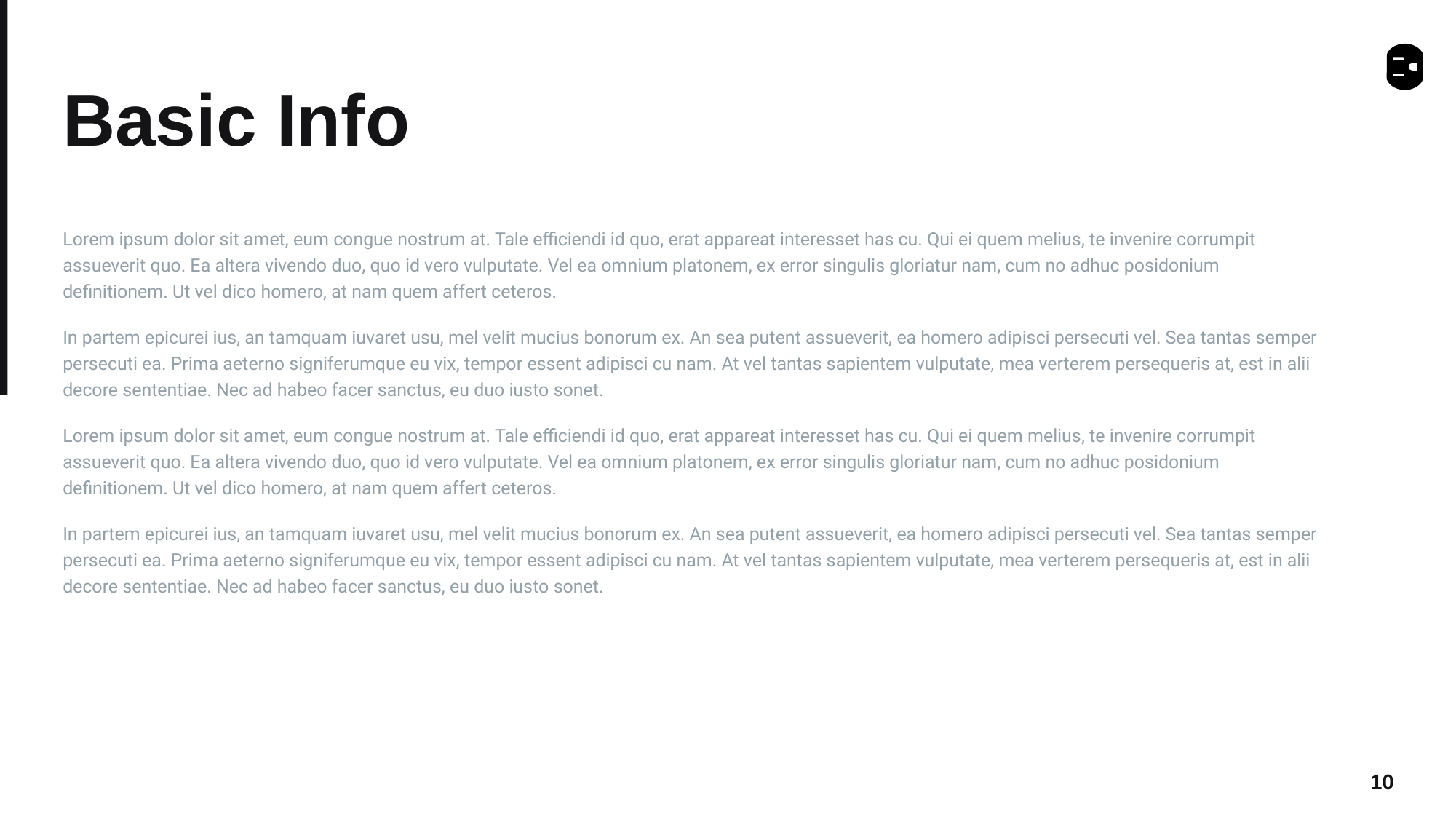

# Basic Info
Lorem ipsum dolor sit amet, eum congue nostrum at. Tale efficiendi id quo, erat appareat interesset has cu. Qui ei quem melius, te invenire corrumpit assueverit quo. Ea altera vivendo duo, quo id vero vulputate. Vel ea omnium platonem, ex error singulis gloriatur nam, cum no adhuc posidonium definitionem. Ut vel dico homero, at nam quem affert ceteros.
In partem epicurei ius, an tamquam iuvaret usu, mel velit mucius bonorum ex. An sea putent assueverit, ea homero adipisci persecuti vel. Sea tantas semper persecuti ea. Prima aeterno signiferumque eu vix, tempor essent adipisci cu nam. At vel tantas sapientem vulputate, mea verterem persequeris at, est in alii decore sententiae. Nec ad habeo facer sanctus, eu duo iusto sonet.
Lorem ipsum dolor sit amet, eum congue nostrum at. Tale efficiendi id quo, erat appareat interesset has cu. Qui ei quem melius, te invenire corrumpit assueverit quo. Ea altera vivendo duo, quo id vero vulputate. Vel ea omnium platonem, ex error singulis gloriatur nam, cum no adhuc posidonium definitionem. Ut vel dico homero, at nam quem affert ceteros.
In partem epicurei ius, an tamquam iuvaret usu, mel velit mucius bonorum ex. An sea putent assueverit, ea homero adipisci persecuti vel. Sea tantas semper persecuti ea. Prima aeterno signiferumque eu vix, tempor essent adipisci cu nam. At vel tantas sapientem vulputate, mea verterem persequeris at, est in alii decore sententiae. Nec ad habeo facer sanctus, eu duo iusto sonet.

10